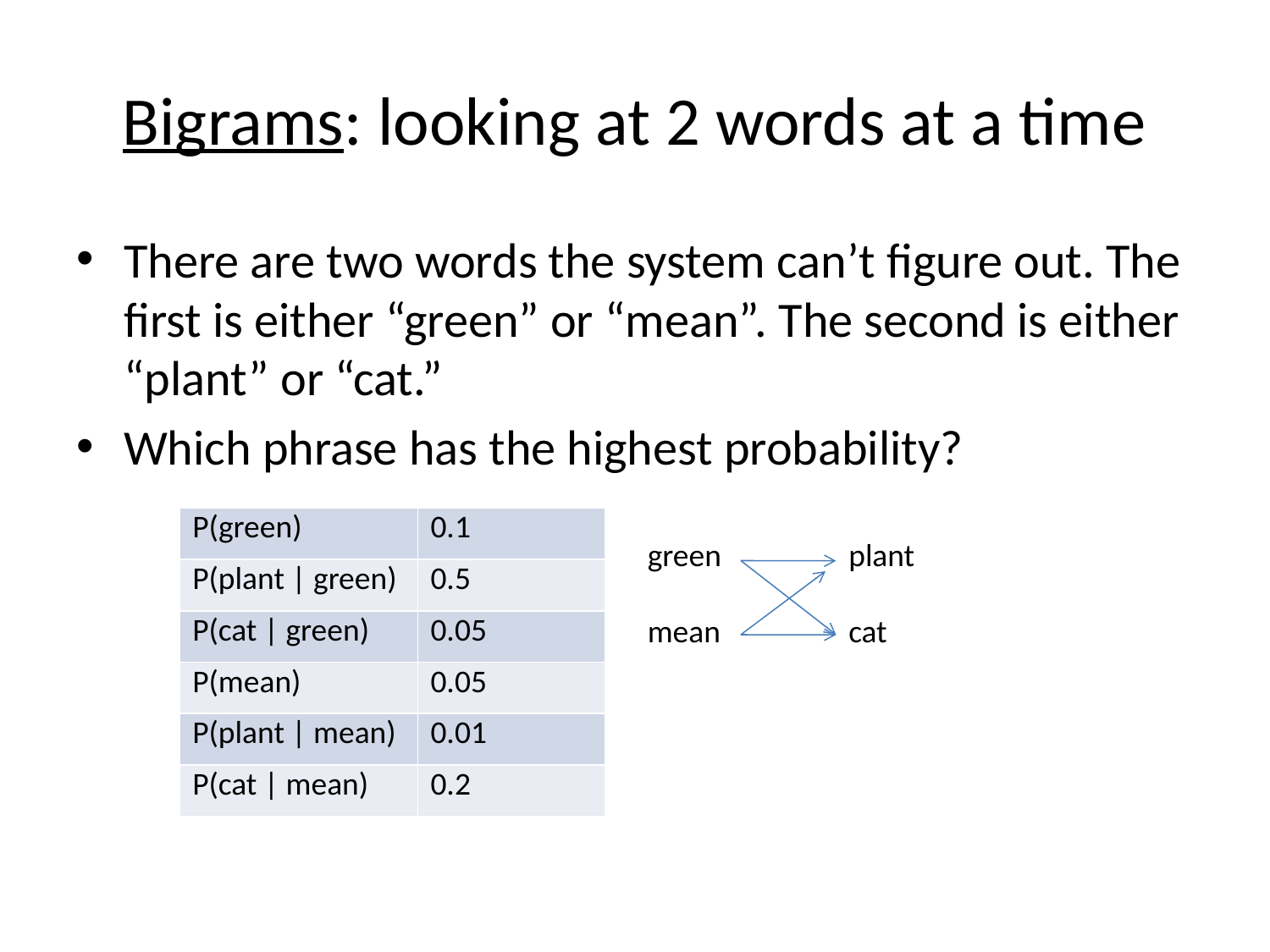

# Bigrams: looking at 2 words at a time
There are two words the system can’t figure out. The first is either “green” or “mean”. The second is either “plant” or “cat.”
Which phrase has the highest probability?
| P(green) | 0.1 |
| --- | --- |
| P(plant | green) | 0.5 |
| P(cat | green) | 0.05 |
| P(mean) | 0.05 |
| P(plant | mean) | 0.01 |
| P(cat | mean) | 0.2 |
green

mean

plant

cat